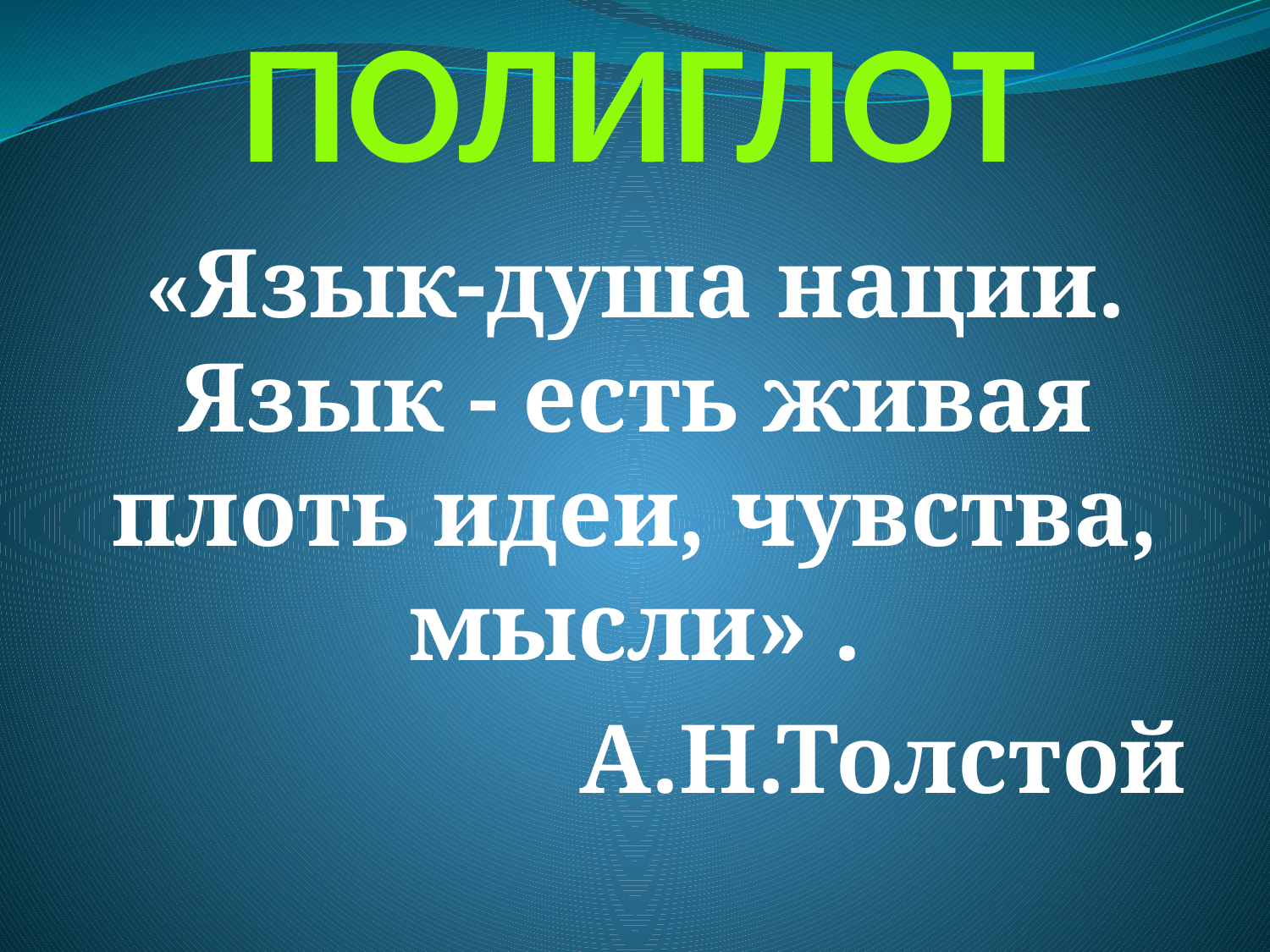

# ПОЛИГЛОТ
«Язык-душа нации. Язык - есть живая плоть идеи, чувства, мысли» .
А.Н.Толстой